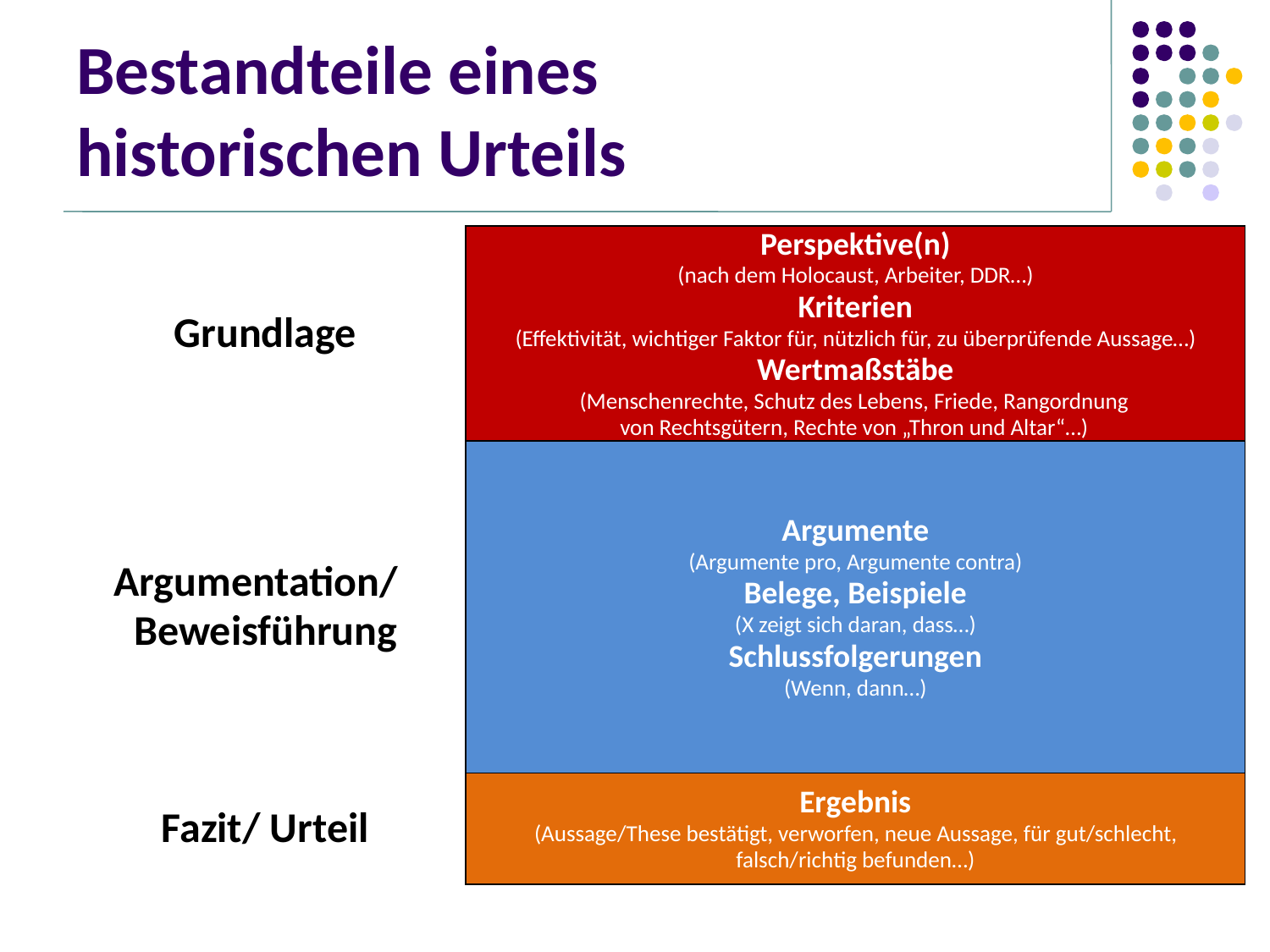

# Bestandteile eines historischen Urteils
| Grundlage | Perspektive(n) (nach dem Holocaust, Arbeiter, DDR…) Kriterien (Effektivität, wichtiger Faktor für, nützlich für, zu überprüfende Aussage…) Wertmaßstäbe (Menschenrechte, Schutz des Lebens, Friede, Rangordnung von Rechtsgütern, Rechte von „Thron und Altar“…) |
| --- | --- |
| Argumentation/ Beweisführung | Argumente (Argumente pro, Argumente contra) Belege, Beispiele (X zeigt sich daran, dass…) Schlussfolgerungen (Wenn, dann…) |
| Fazit/ Urteil | Ergebnis (Aussage/These bestätigt, verworfen, neue Aussage, für gut/schlecht, falsch/richtig befunden…) |